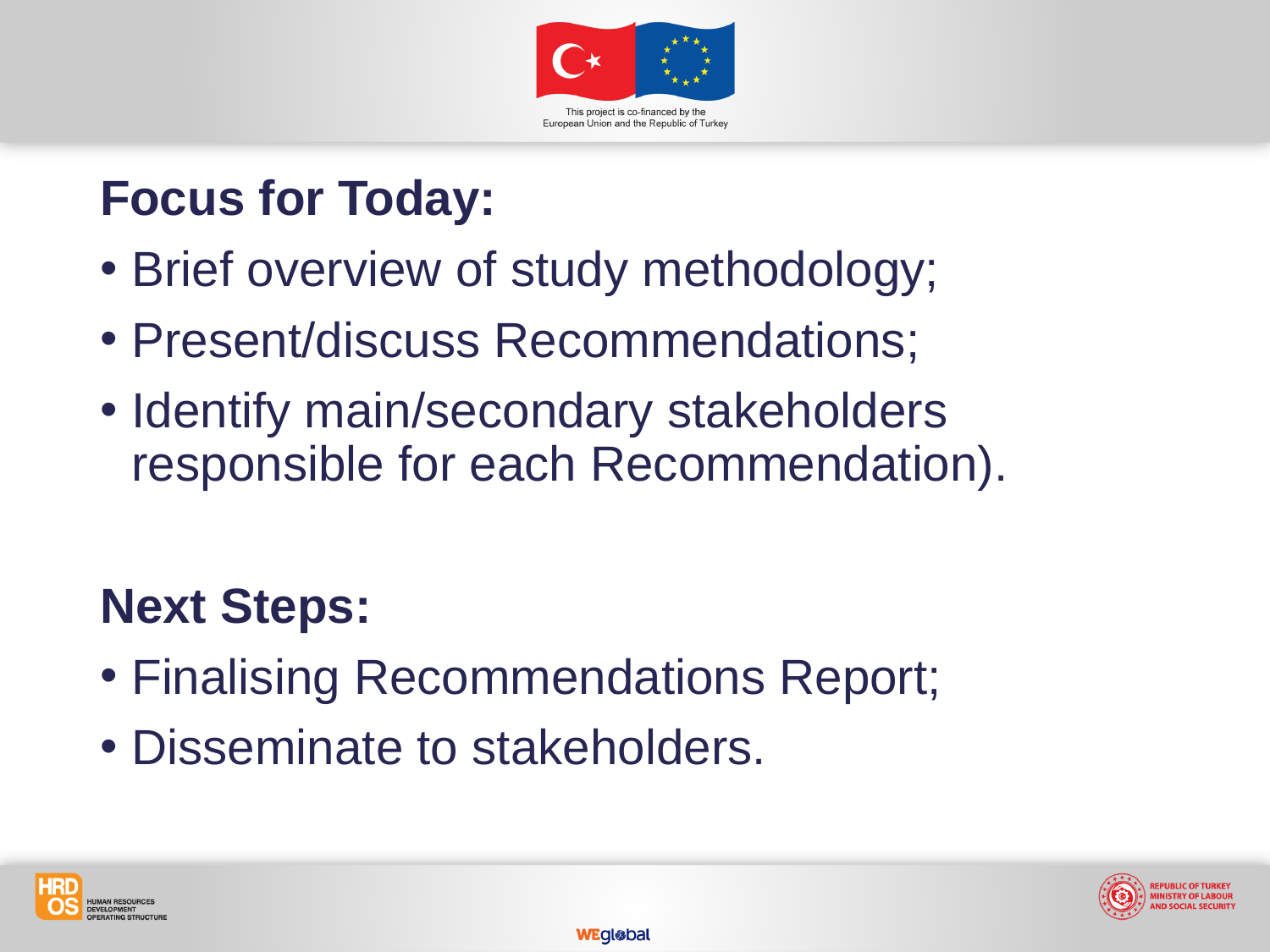

Focus for Today:
Brief overview of study methodology;
Present/discuss Recommendations;
Identify main/secondary stakeholders responsible for each Recommendation).

Next Steps:
Finalising Recommendations Report;
Disseminate to stakeholders.